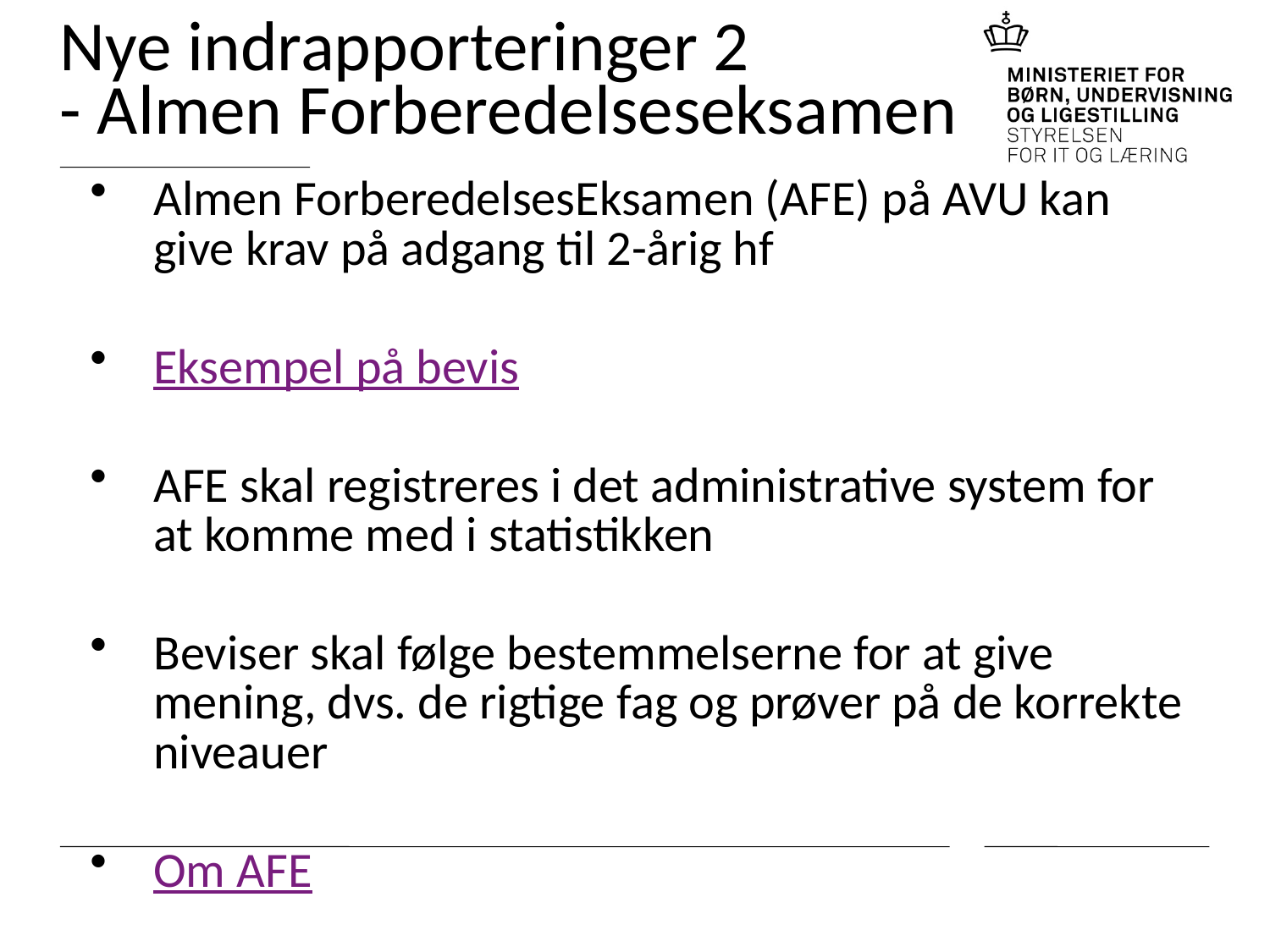

# Nye indrapporteringer 2 - Almen Forberedelseseksamen
Almen ForberedelsesEksamen (AFE) på AVU kan give krav på adgang til 2-årig hf

Eksempel på bevis

AFE skal registreres i det administrative system for at komme med i statistikken

Beviser skal følge bestemmelserne for at give mening, dvs. de rigtige fag og prøver på de korrekte niveauer

Om AFE